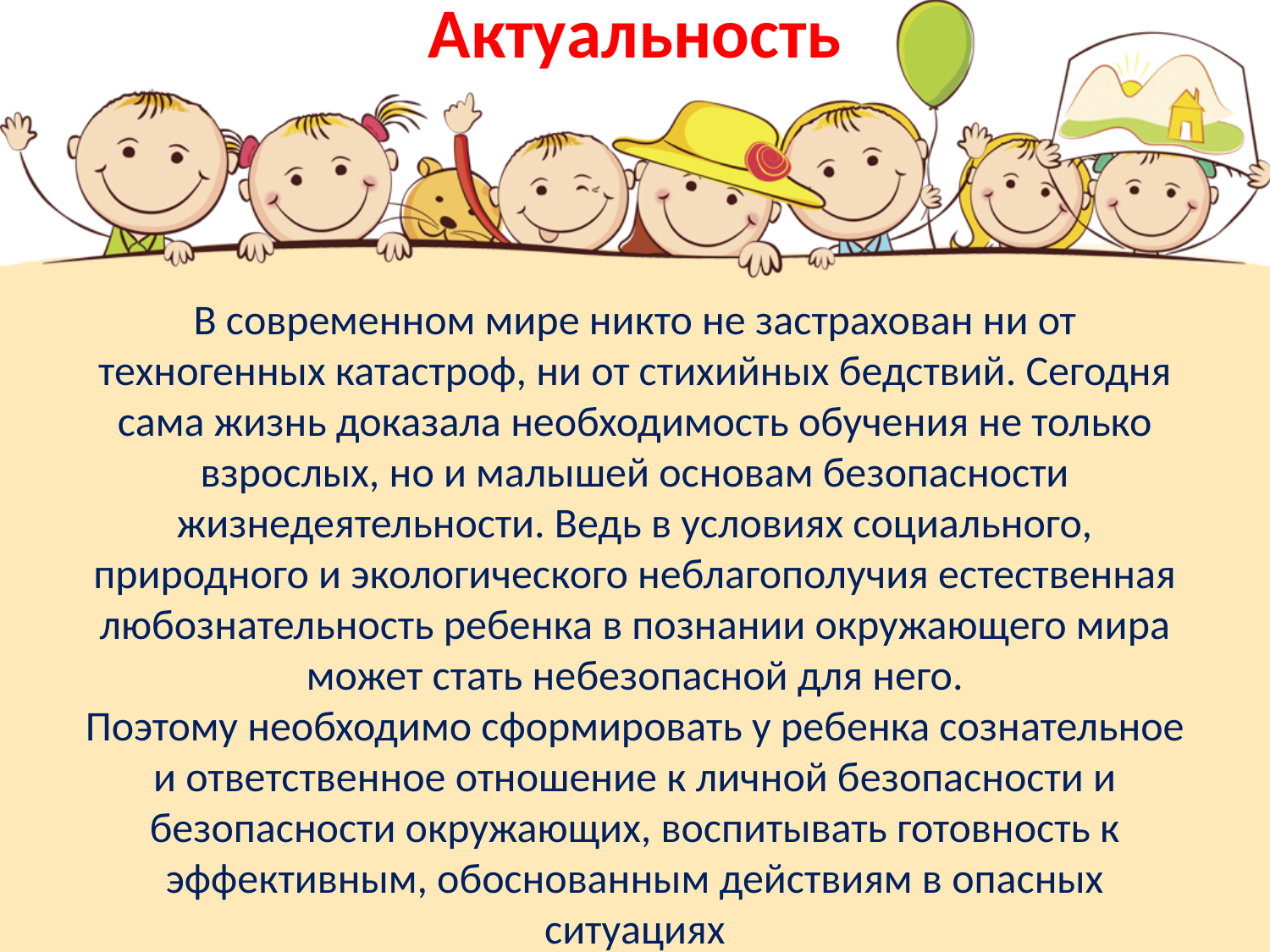

# Актуальность В современном мире никто не застрахован ни от техногенных катастроф, ни от стихийных бедствий. Сегодня сама жизнь доказала необходимость обучения не только взрослых, но и малышей основам безопасности жизнедеятельности. Ведь в условиях социального, природного и экологического неблагополучия естественная любознательность ребенка в познании окружающего мира может стать небезопасной для него. Поэтому необходимо сформировать у ребенка сознательное и ответственное отношение к личной безопасности и безопасности окружающих, воспитывать готовность к эффективным, обоснованным действиям в опасных ситуациях